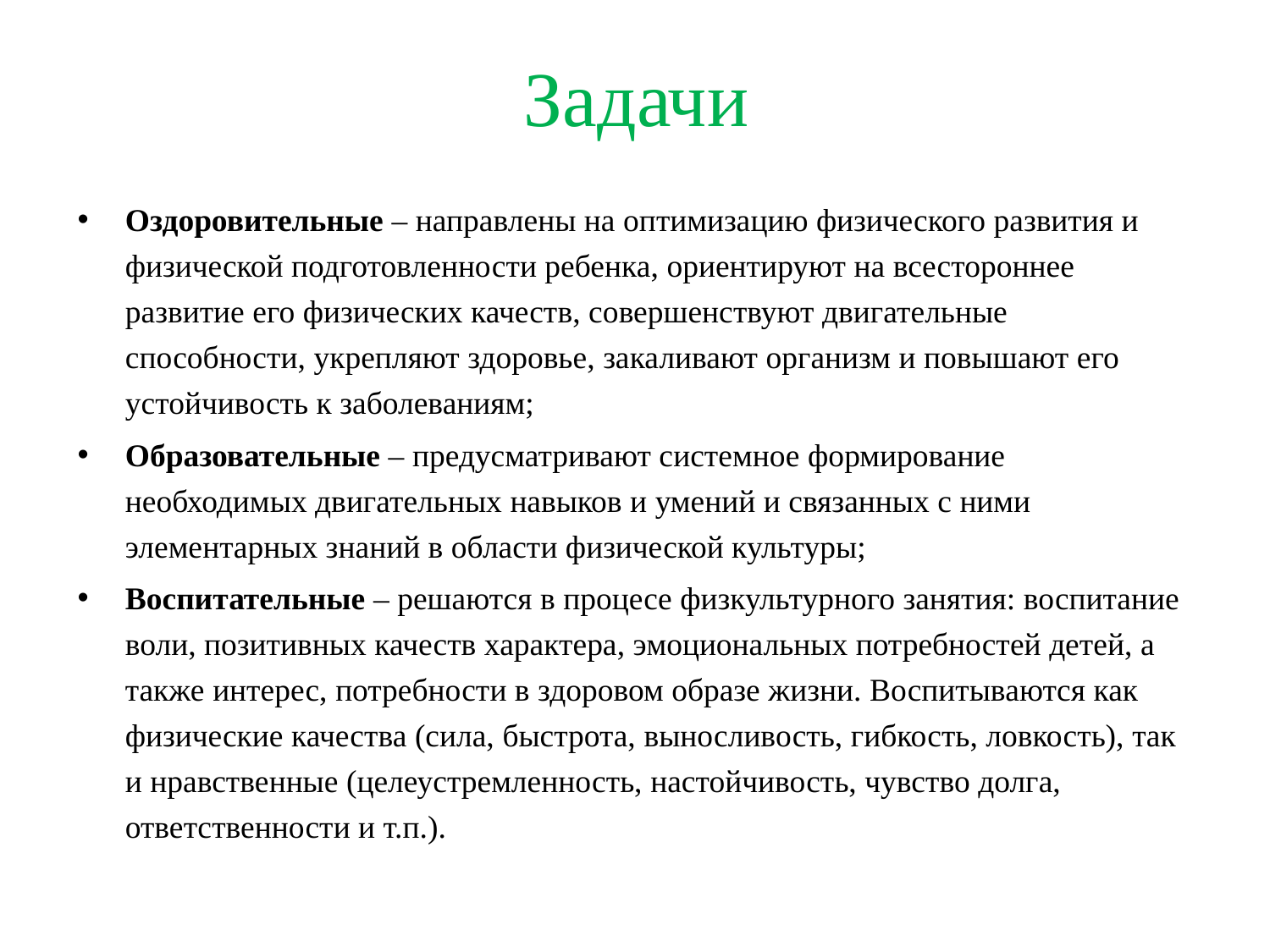

# Задачи
Оздоровительные – направлены на оптимизацию физического развития и физической подготовленности ребенка, ориентируют на всестороннее развитие его физических качеств, совершенствуют двигательные способности, укрепляют здоровье, закаливают организм и повышают его устойчивость к заболеваниям;
Образовательные – предусматривают системное формирование необходимых двигательных навыков и умений и связанных с ними элементарных знаний в области физической культуры;
Воспитательные – решаются в процесе физкультурного занятия: воспитание воли, позитивных качеств характера, эмоциональных потребностей детей, а также интерес, потребности в здоровом образе жизни. Воспитываются как физические качества (сила, быстрота, выносливость, гибкость, ловкость), так и нравственные (целеустремленность, настойчивость, чувство долга, ответственности и т.п.).